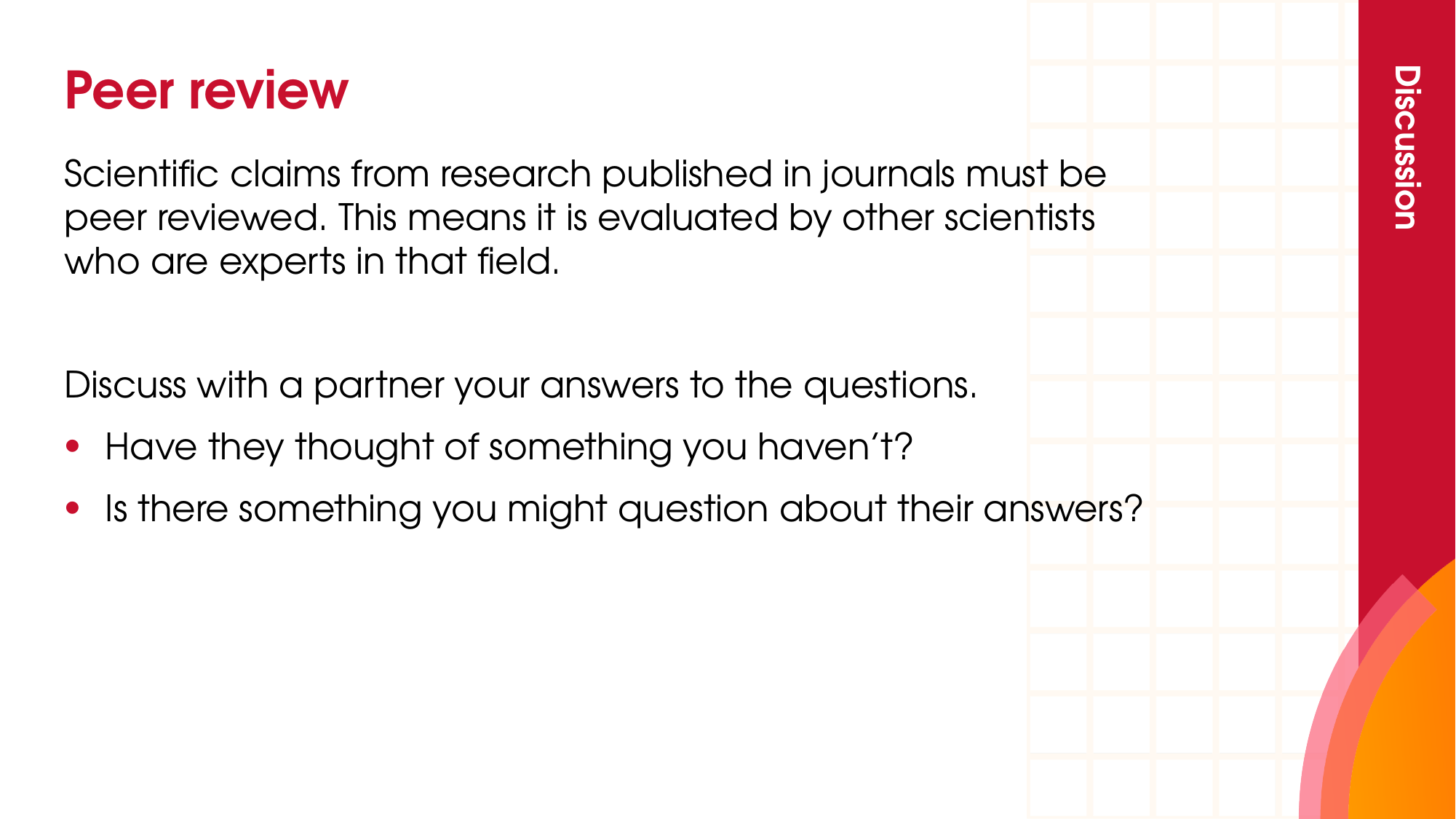

# Peer review
Discussion
Scientific claims from research published in journals must be peer reviewed. This means it is evaluated by other scientists who are experts in that field.

Discuss with a partner your answers to the questions.
Have they thought of something you haven’t?
Is there something you might question about their answers?